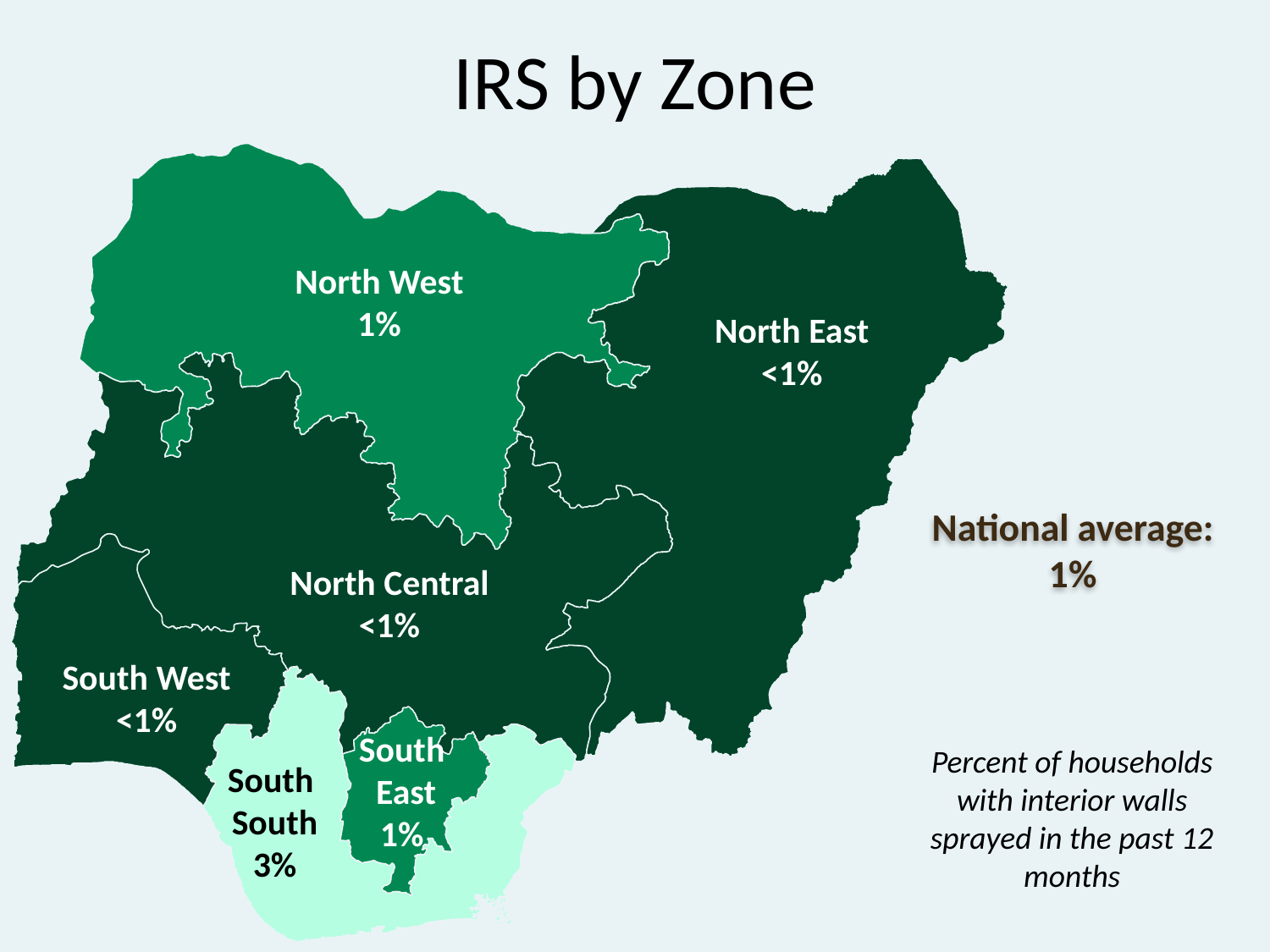

# IRS by Zone

North West
1%
North East
<1%
National average: 1%
North Central
<1%
South West
<1%
South
 East
1%
Percent of households with interior walls sprayed in the past 12 months
South
South
3%